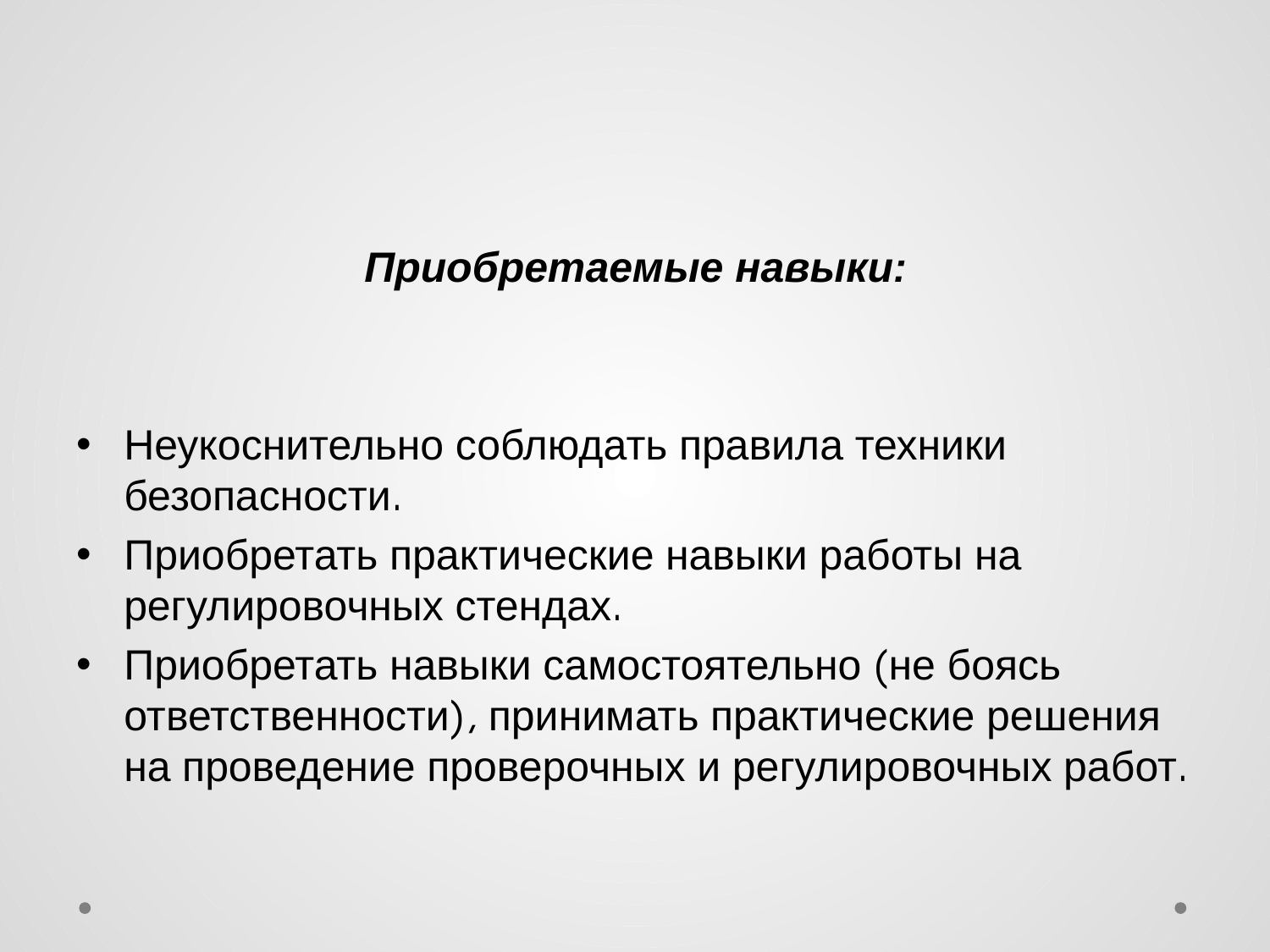

#

Приобретаемые навыки:

Неукоснительно соблюдать правила техники безопасности.
Приобретать практические навыки работы на регулировочных стендах.
Приобретать навыки самостоятельно (не боясь ответственности), принимать практические решения на проведение проверочных и регулировочных работ.